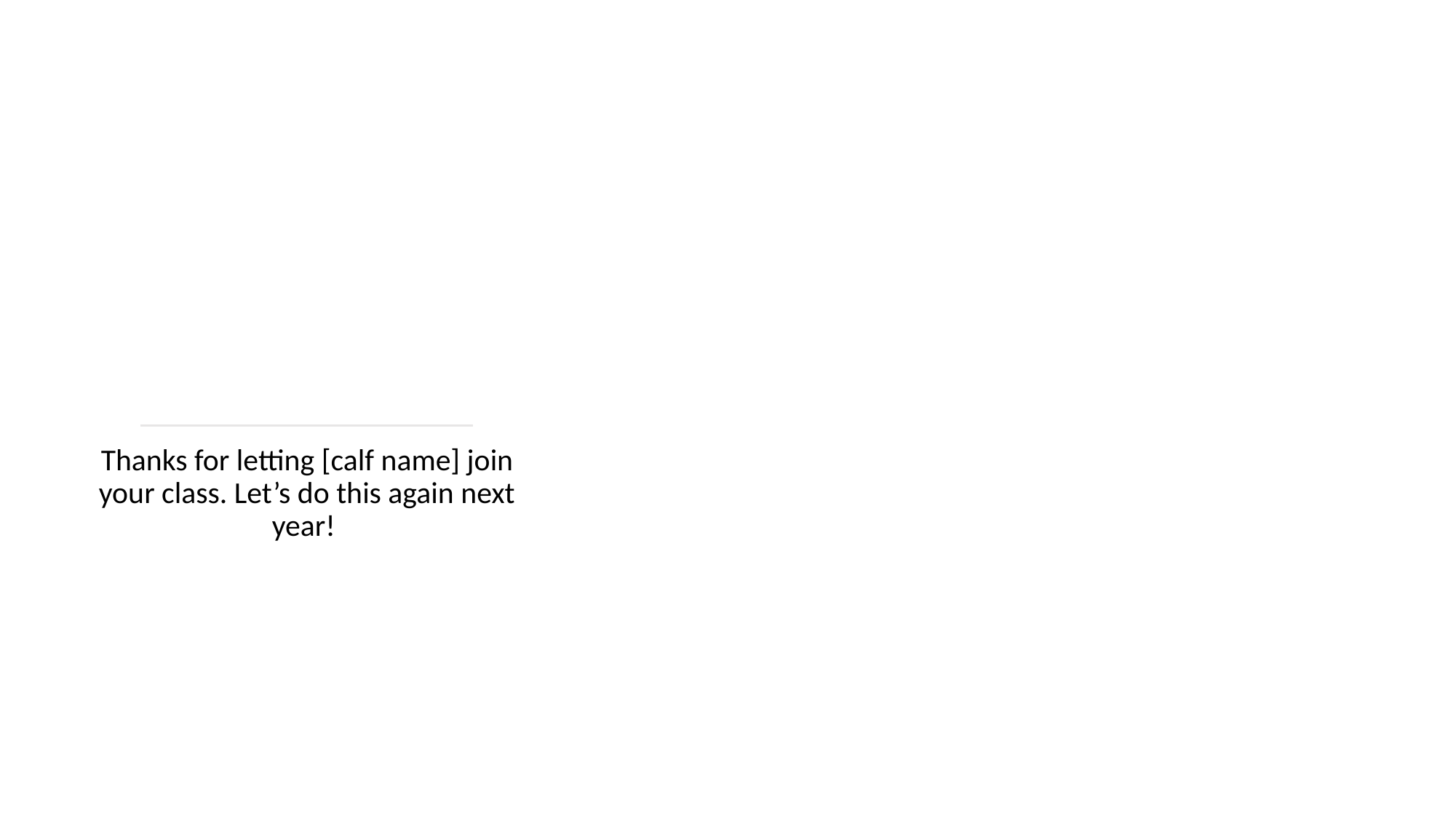

Thanks for letting [calf name] join your class. Let’s do this again next year!